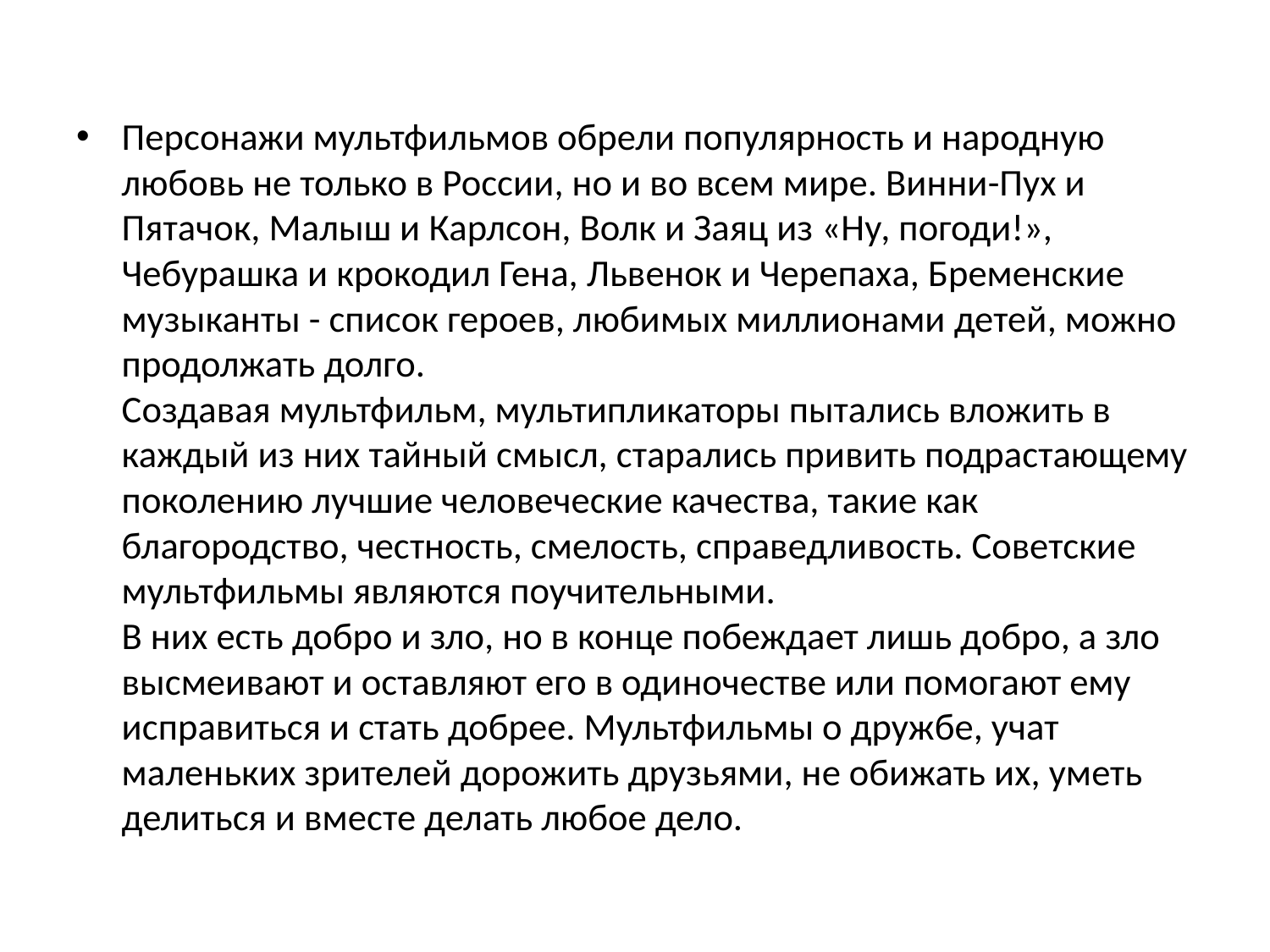

Персонажи мультфильмов обрели популярность и народную любовь не только в России, но и во всем мире. Винни-Пух и Пятачок, Малыш и Карлсон, Волк и Заяц из «Ну, погоди!», Чебурашка и крокодил Гена, Львенок и Черепаха, Бременские музыканты - список героев, любимых миллионами детей, можно продолжать долго.
Создавая мультфильм, мультипликаторы пытались вложить в каждый из них тайный смысл, старались привить подрастающему поколению лучшие человеческие качества, такие как благородство, честность, смелость, справедливость. Советские мультфильмы являются поучительными.
В них есть добро и зло, но в конце побеждает лишь добро, а зло высмеивают и оставляют его в одиночестве или помогают ему исправиться и стать добрее. Мультфильмы о дружбе, учат маленьких зрителей дорожить друзьями, не обижать их, уметь делиться и вместе делать любое дело.